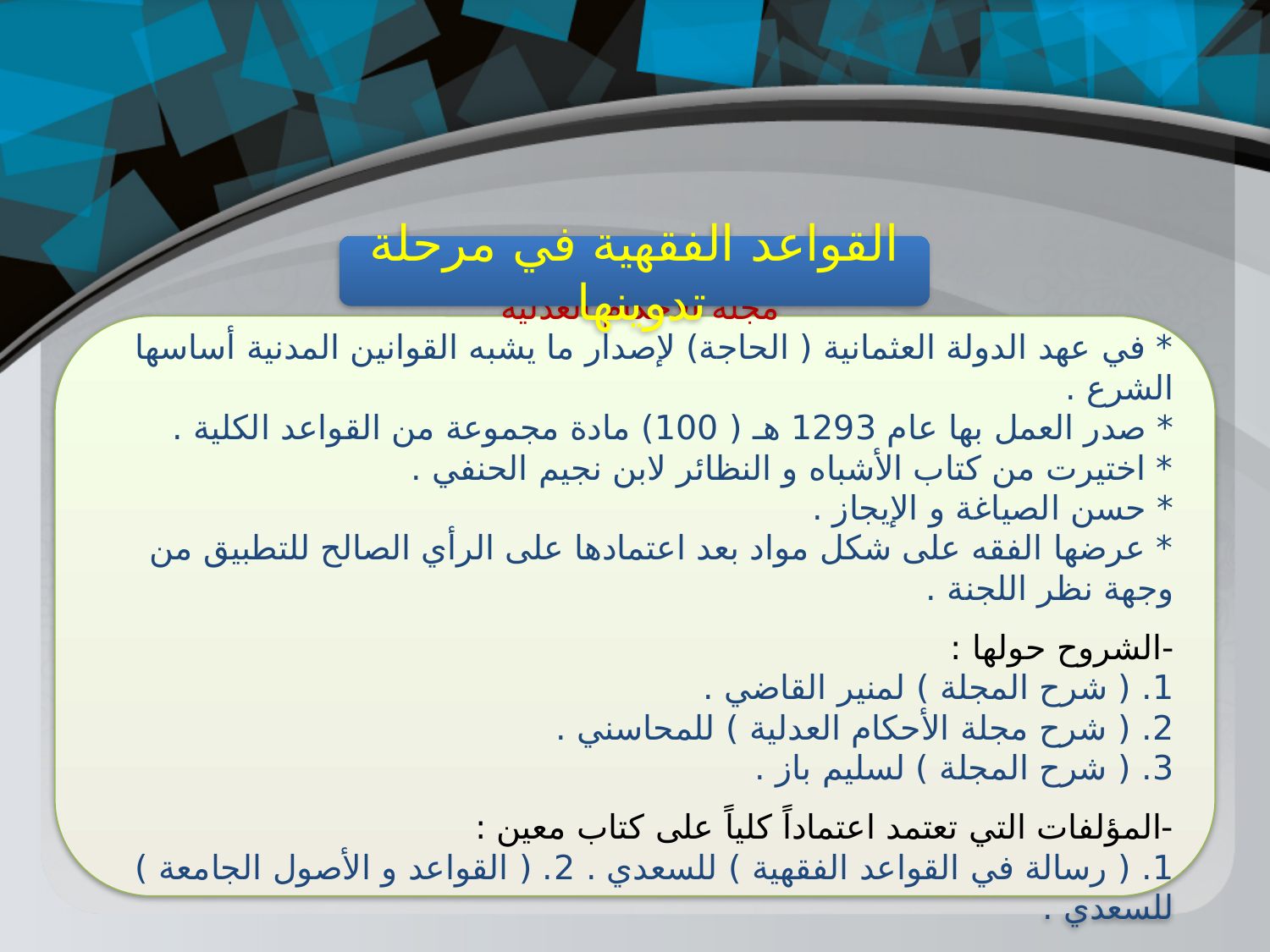

القواعد الفقهية في مرحلة تدوينها
مجلة الأحكام العدلية
* في عهد الدولة العثمانية ( الحاجة) لإصدار ما يشبه القوانين المدنية أساسها الشرع .
* صدر العمل بها عام 1293 هـ ( 100) مادة مجموعة من القواعد الكلية .
* اختيرت من كتاب الأشباه و النظائر لابن نجيم الحنفي .
* حسن الصياغة و الإيجاز .
* عرضها الفقه على شكل مواد بعد اعتمادها على الرأي الصالح للتطبيق من وجهة نظر اللجنة .

-الشروح حولها :
1. ( شرح المجلة ) لمنير القاضي .
2. ( شرح مجلة الأحكام العدلية ) للمحاسني .
3. ( شرح المجلة ) لسليم باز .

-المؤلفات التي تعتمد اعتماداً كلياً على كتاب معين :
1. ( رسالة في القواعد الفقهية ) للسعدي . 	2. ( القواعد و الأصول الجامعة ) للسعدي .